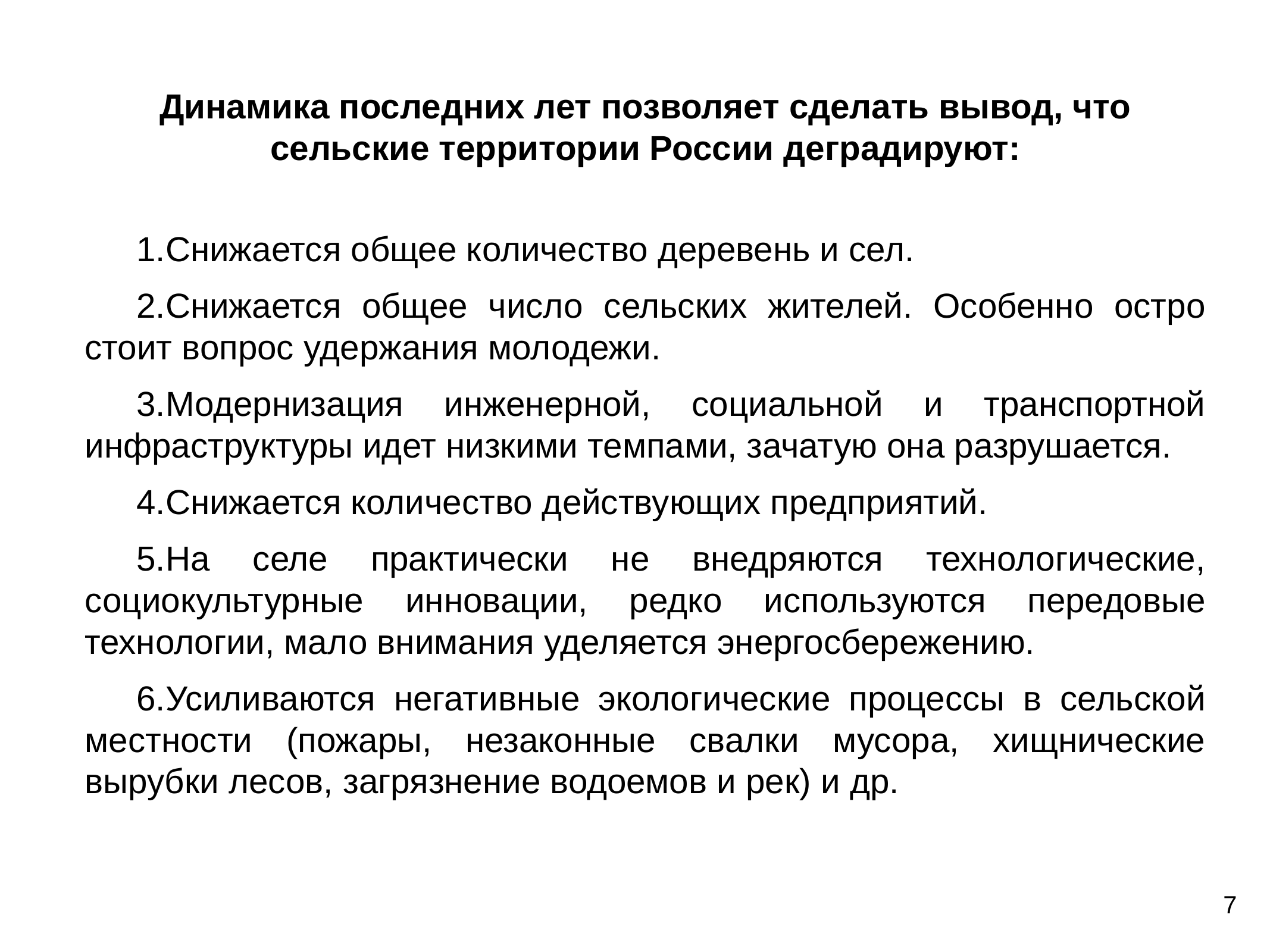

Динамика последних лет позволяет сделать вывод, что сельские территории России деградируют:

Снижается общее количество деревень и сел.

Снижается общее число сельских жителей. Особенно остро стоит вопрос удержания молодежи.

Модернизация инженерной, социальной и транспортной инфраструктуры идет низкими темпами, зачатую она разрушается.

Снижается количество действующих предприятий.

На селе практически не внедряются технологические, социокультурные инновации, редко используются передовые технологии, мало внимания уделяется энергосбережению.

Усиливаются негативные экологические процессы в сельской местности (пожары, незаконные свалки мусора, хищнические вырубки лесов, загрязнение водоемов и рек) и др.
7